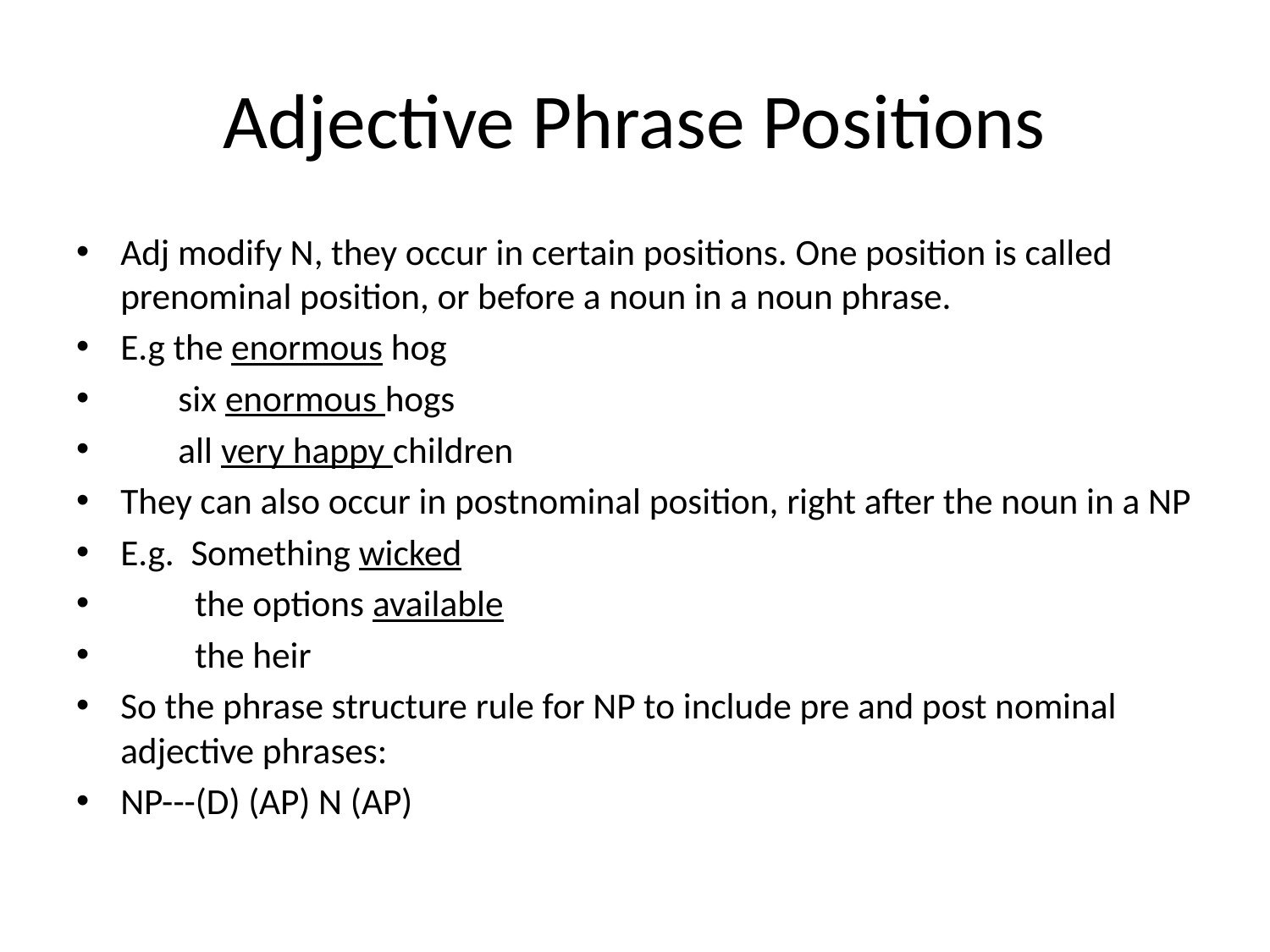

# Adjective Phrase Positions
Adj modify N, they occur in certain positions. One position is called prenominal position, or before a noun in a noun phrase.
E.g the enormous hog
       six enormous hogs
       all very happy children
They can also occur in postnominal position, right after the noun in a NP
E.g.  Something wicked
         the options available
         the heir
So the phrase structure rule for NP to include pre and post nominal adjective phrases:
NP---(D) (AP) N (AP)